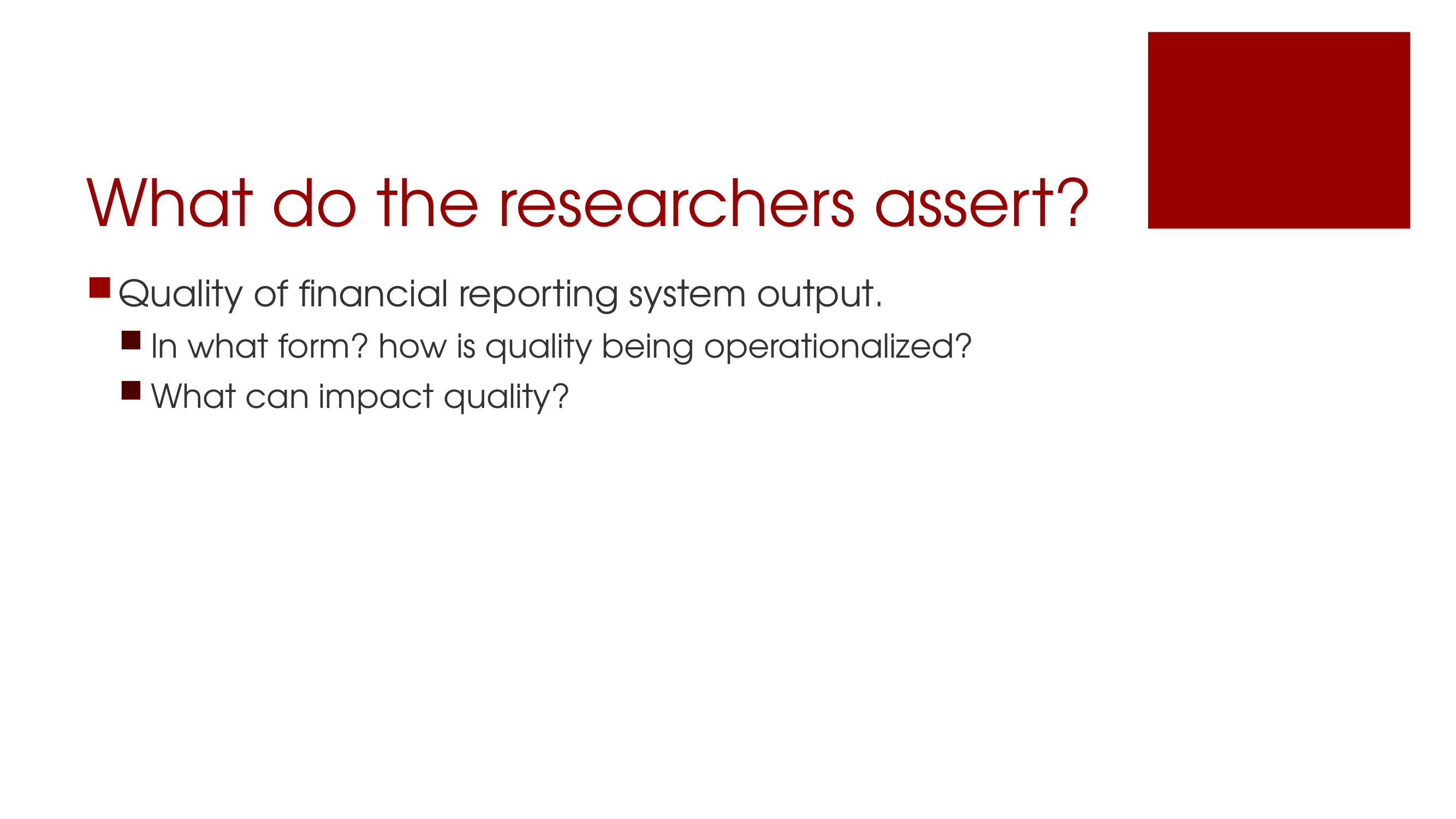

# What do the researchers assert?
Quality of financial reporting system output.
In what form? how is quality being operationalized?
What can impact quality?